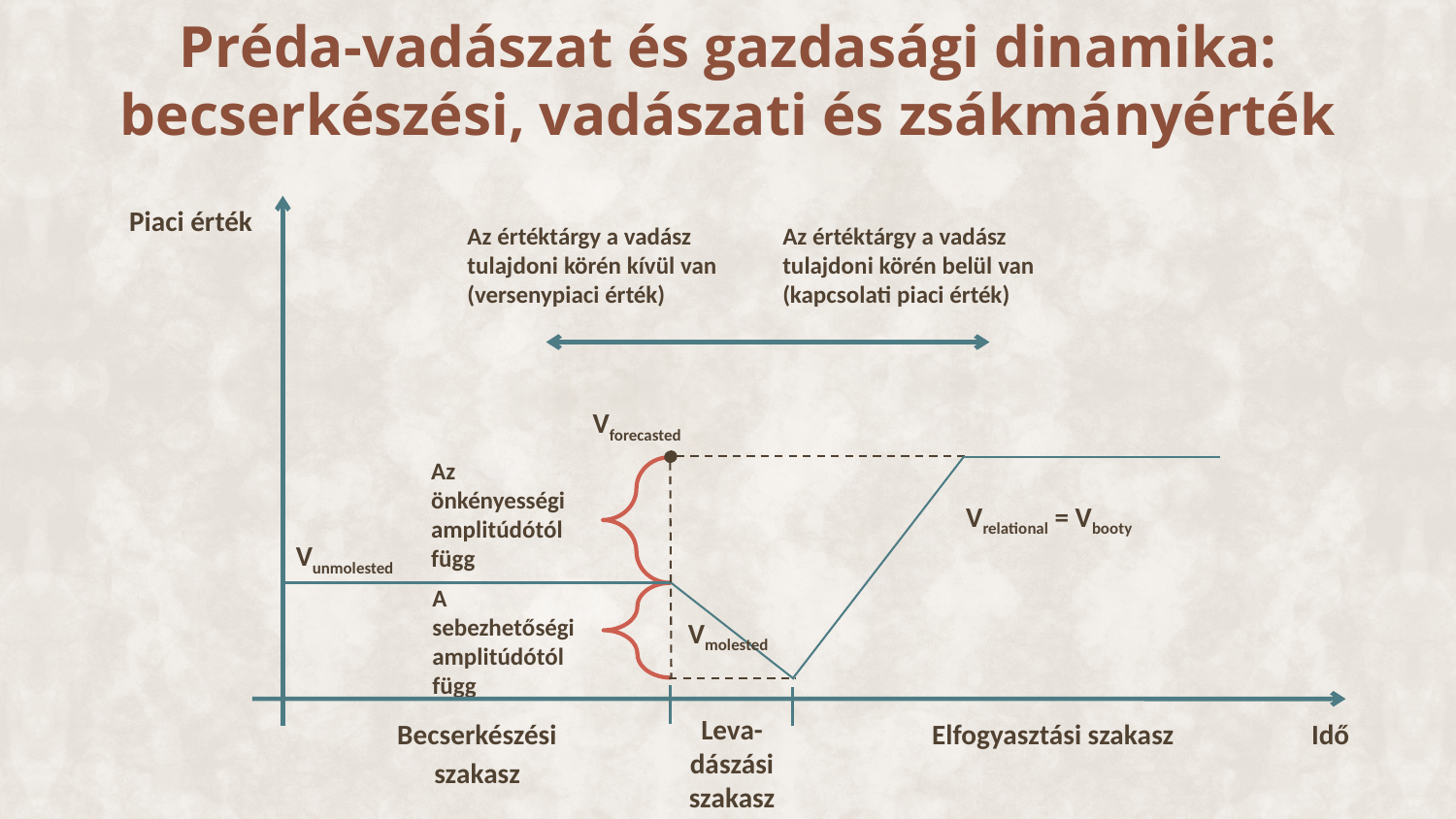

# Préda-vadászat és gazdasági dinamika: becserkészési, vadászati és zsákmányérték
Piaci érték
Becserkészési szakasz
Leva-dászási szakasz
Idő
Az értéktárgy a vadász tulajdoni körén kívül van (versenypiaci érték)
Az értéktárgy a vadász tulajdoni körén belül van (kapcsolati piaci érték)
Vforecasted
Az önkényességi amplitúdótól függ

Vrelational = Vbooty
Vunmolested
A sebezhetőségi amplitúdótól függ

Vmolested
Elfogyasztási szakasz